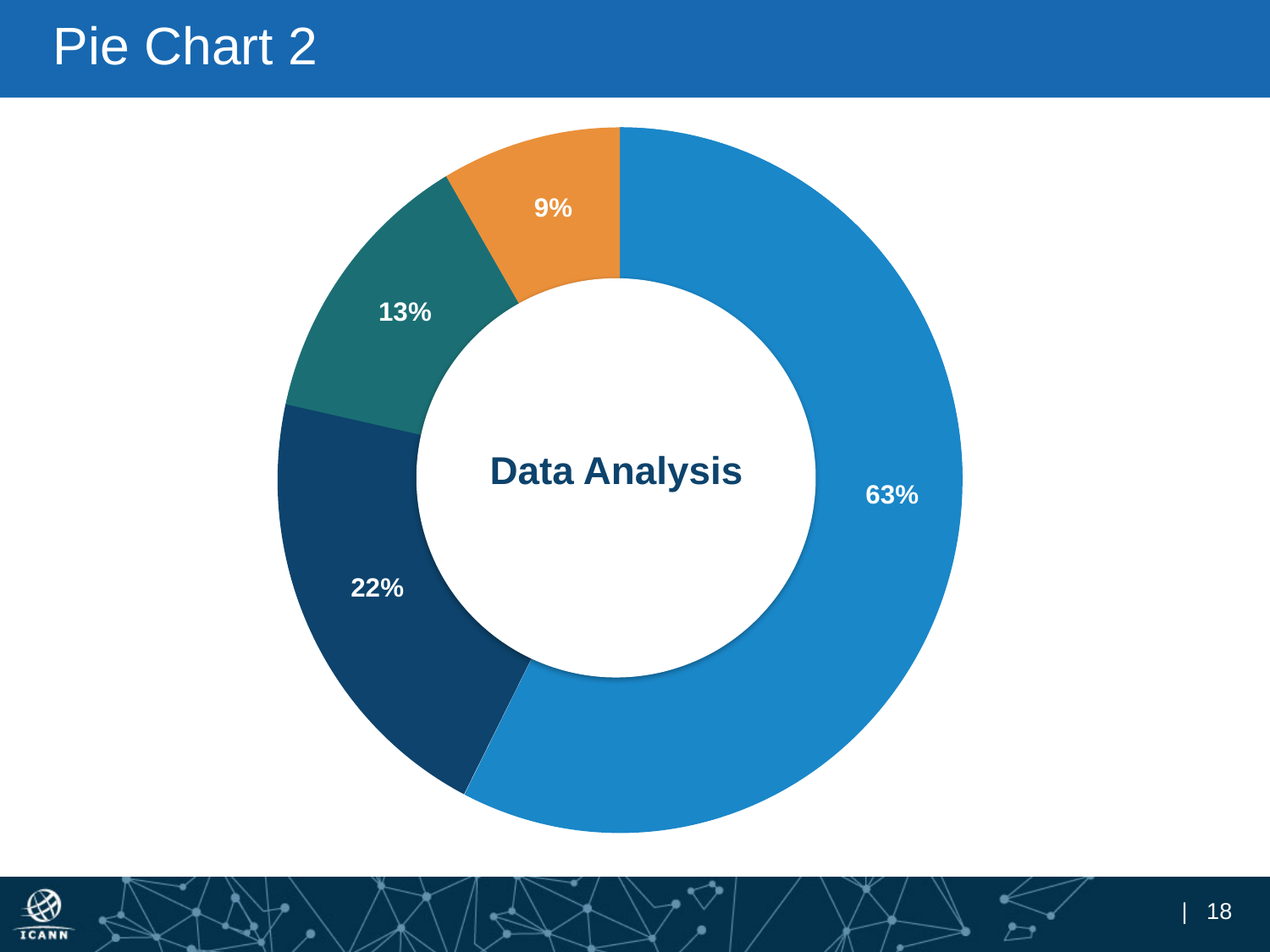

# Pie Chart 2

t\\

9%

13%
Data Analysis
63%
22%